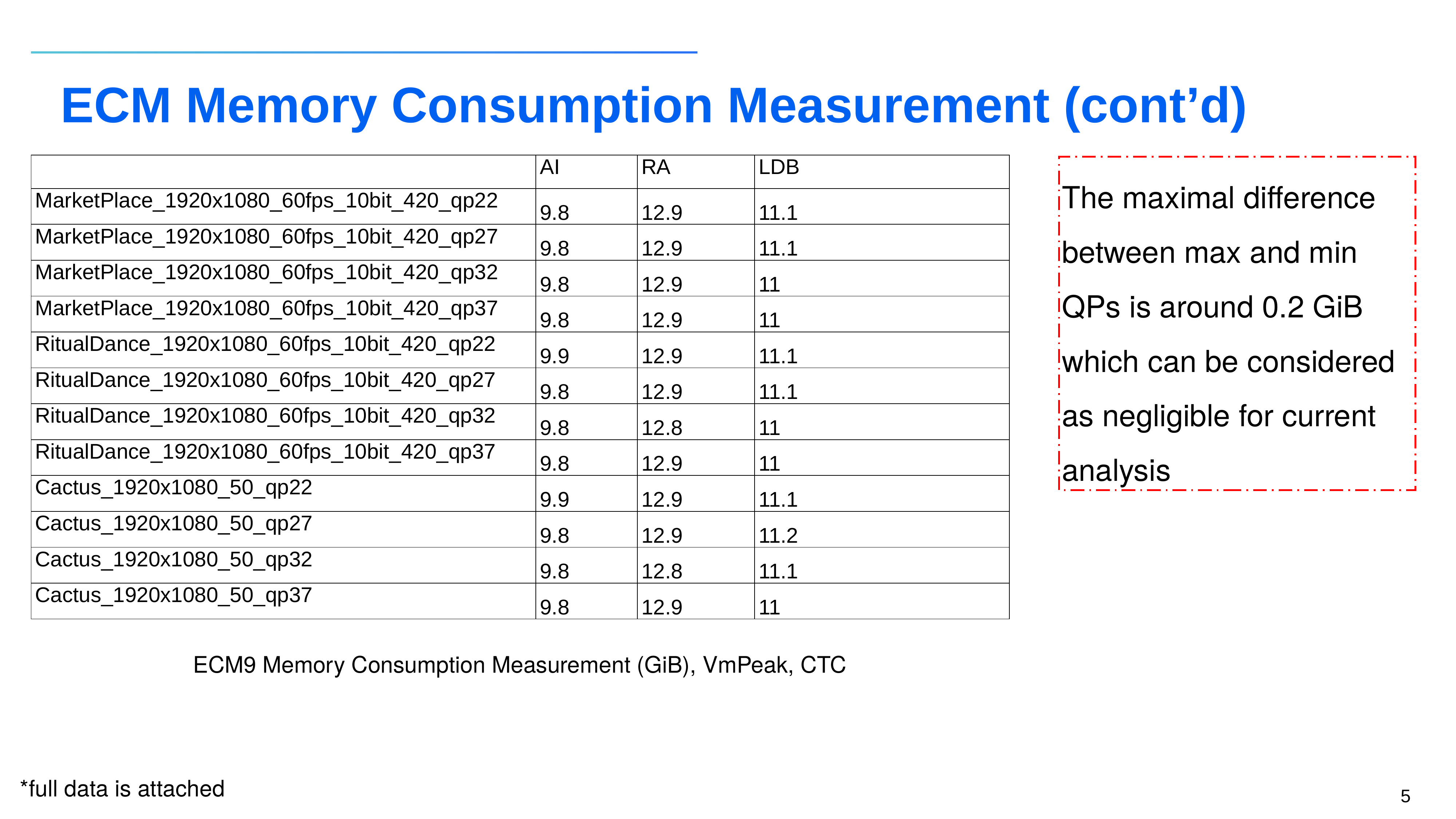

ECM Memory Consumption Measurement (cont’d)
|  | AI | RA | LDB |
| --- | --- | --- | --- |
| MarketPlace\_1920x1080\_60fps\_10bit\_420\_qp22 | 9.8 | 12.9 | 11.1 |
| MarketPlace\_1920x1080\_60fps\_10bit\_420\_qp27 | 9.8 | 12.9 | 11.1 |
| MarketPlace\_1920x1080\_60fps\_10bit\_420\_qp32 | 9.8 | 12.9 | 11 |
| MarketPlace\_1920x1080\_60fps\_10bit\_420\_qp37 | 9.8 | 12.9 | 11 |
| RitualDance\_1920x1080\_60fps\_10bit\_420\_qp22 | 9.9 | 12.9 | 11.1 |
| RitualDance\_1920x1080\_60fps\_10bit\_420\_qp27 | 9.8 | 12.9 | 11.1 |
| RitualDance\_1920x1080\_60fps\_10bit\_420\_qp32 | 9.8 | 12.8 | 11 |
| RitualDance\_1920x1080\_60fps\_10bit\_420\_qp37 | 9.8 | 12.9 | 11 |
| Cactus\_1920x1080\_50\_qp22 | 9.9 | 12.9 | 11.1 |
| Cactus\_1920x1080\_50\_qp27 | 9.8 | 12.9 | 11.2 |
| Cactus\_1920x1080\_50\_qp32 | 9.8 | 12.8 | 11.1 |
| Cactus\_1920x1080\_50\_qp37 | 9.8 | 12.9 | 11 |
The maximal difference between max and min QPs is around 0.2 GiB which can be considered as negligible for current analysis
ECM9 Memory Consumption Measurement (GiB), VmPeak, CTC
*full data is attached
5